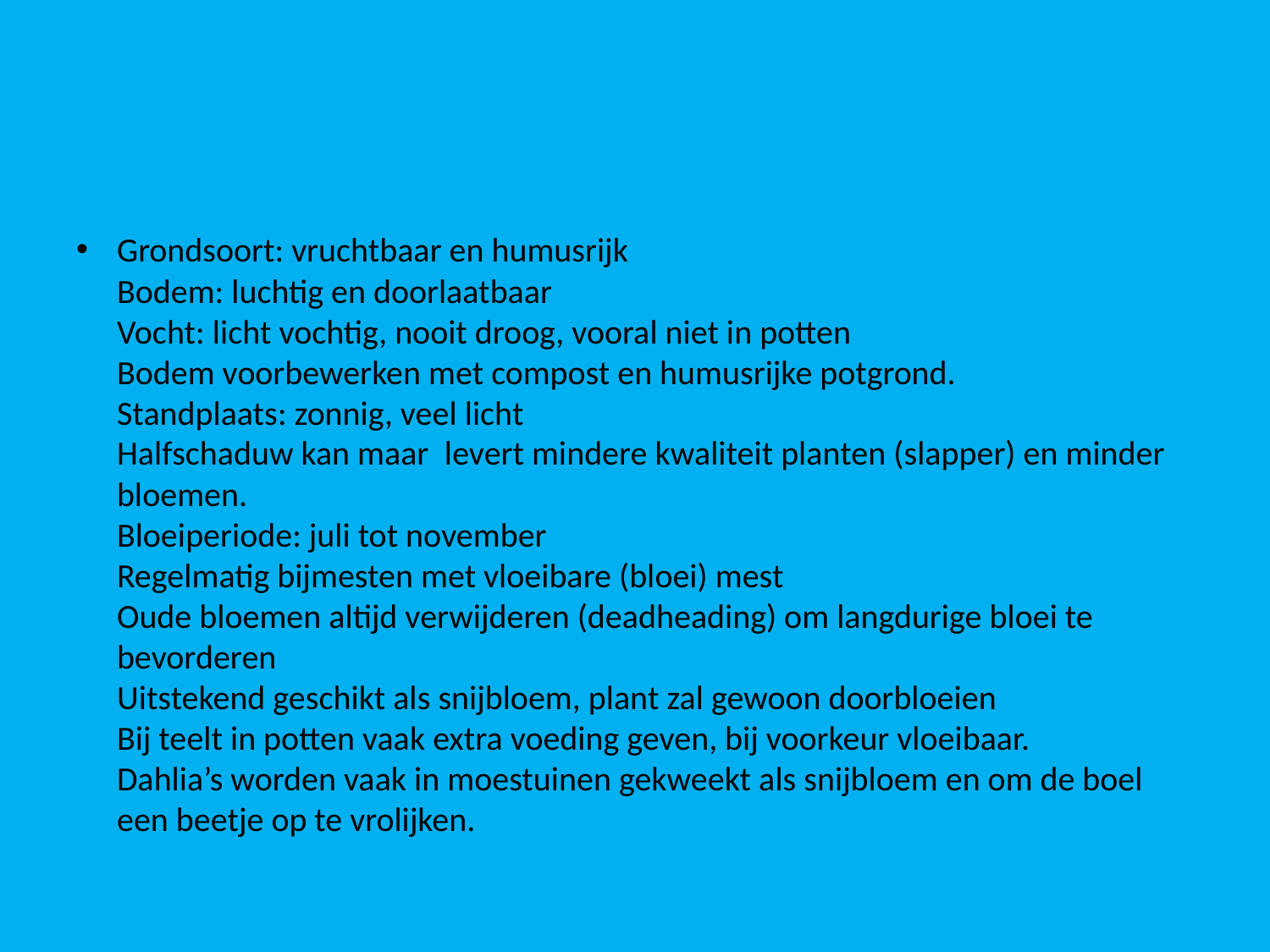

#
Grondsoort: vruchtbaar en humusrijk
Bodem: luchtig en doorlaatbaar
Vocht: licht vochtig, nooit droog, vooral niet in potten
Bodem voorbewerken met compost en humusrijke potgrond.
Standplaats: zonnig, veel licht
Halfschaduw kan maar  levert mindere kwaliteit planten (slapper) en minder bloemen.
Bloeiperiode: juli tot november
Regelmatig bijmesten met vloeibare (bloei) mest
Oude bloemen altijd verwijderen (deadheading) om langdurige bloei te bevorderen
Uitstekend geschikt als snijbloem, plant zal gewoon doorbloeien
Bij teelt in potten vaak extra voeding geven, bij voorkeur vloeibaar.
Dahlia’s worden vaak in moestuinen gekweekt als snijbloem en om de boel een beetje op te vrolijken.